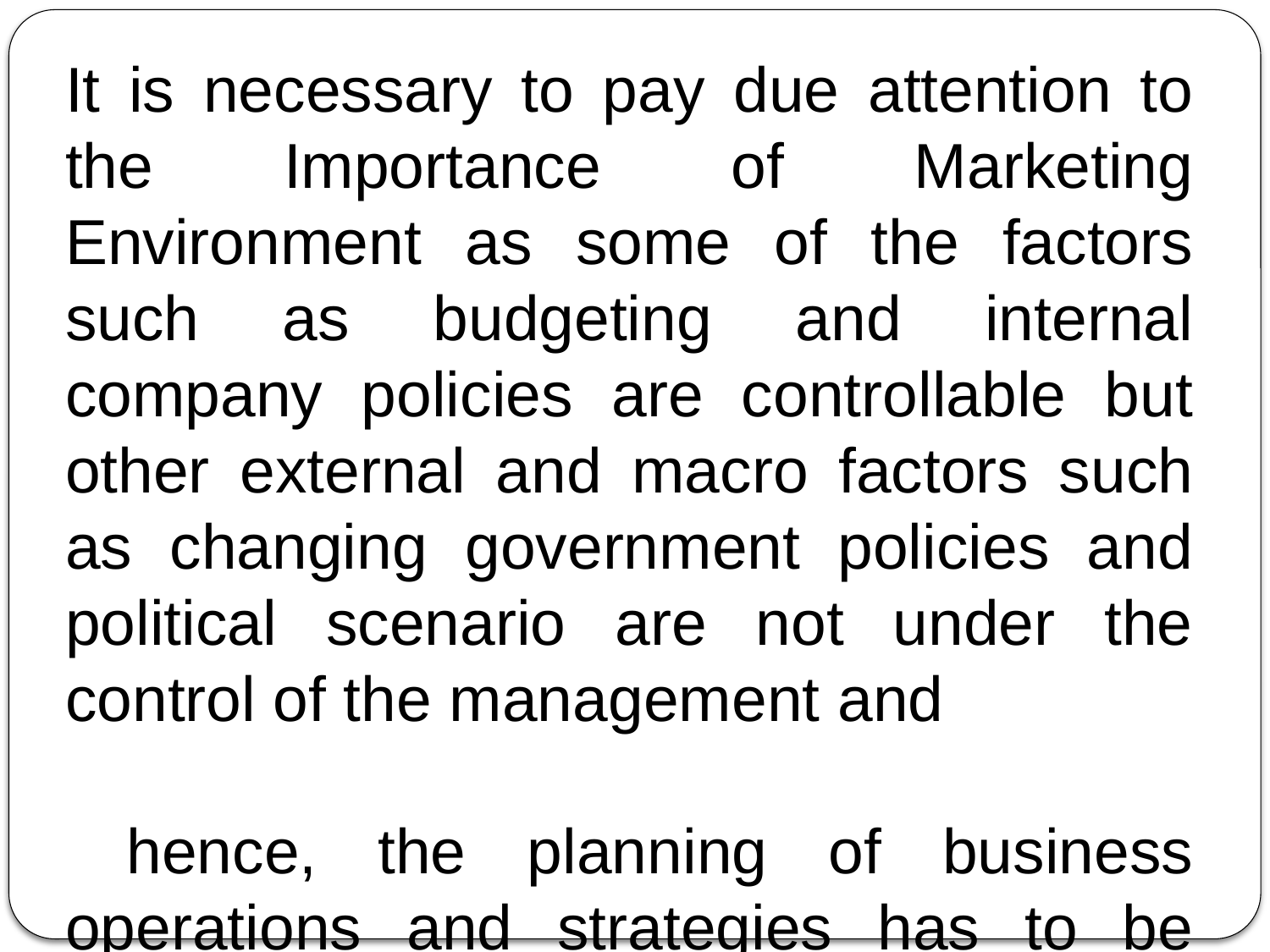

It is necessary to pay due attention to the Importance of Marketing Environment as some of the factors such as budgeting and internal company policies are controllable but other external and macro factors such as changing government policies and political scenario are not under the control of the management and

 hence, the planning of business operations and strategies has to be done in accordance to the evolving factors of the marketing environment.